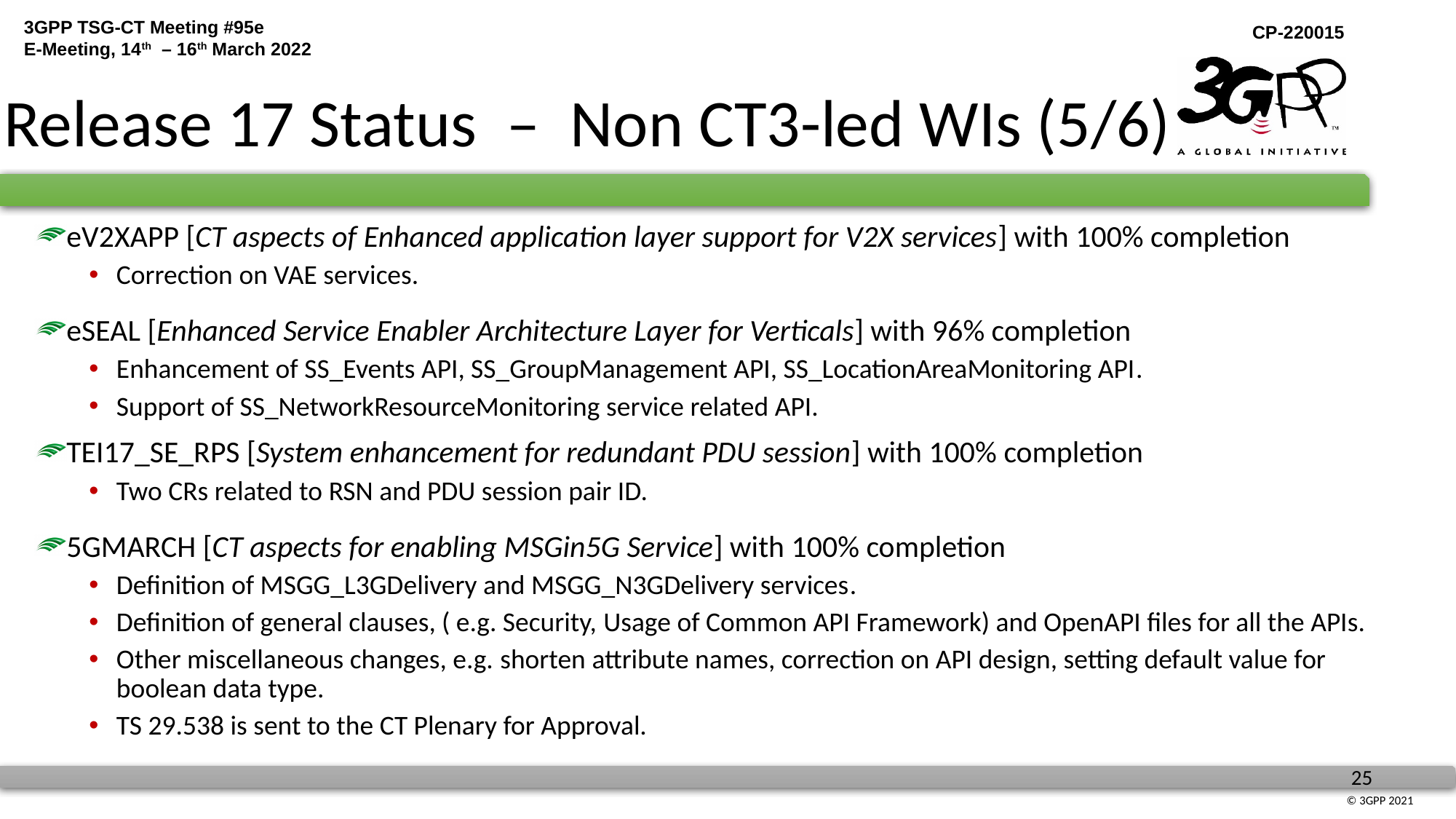

# Release 17 Status  –  Non CT3-led WIs (5/6)
eV2XAPP [CT aspects of Enhanced application layer support for V2X services] with 100% completion
Correction on VAE services.
eSEAL [Enhanced Service Enabler Architecture Layer for Verticals] with 96% completion
Enhancement of SS_Events API, SS_GroupManagement API, SS_LocationAreaMonitoring API.
Support of SS_NetworkResourceMonitoring service related API.
TEI17_SE_RPS [System enhancement for redundant PDU session] with 100% completion
Two CRs related to RSN and PDU session pair ID.
5GMARCH [CT aspects for enabling MSGin5G Service] with 100% completion
Definition of MSGG_L3GDelivery and MSGG_N3GDelivery services.
Definition of general clauses, ( e.g. Security, Usage of Common API Framework) and OpenAPI files for all the APIs.
Other miscellaneous changes, e.g. shorten attribute names, correction on API design, setting default value for boolean data type.
TS 29.538 is sent to the CT Plenary for Approval.